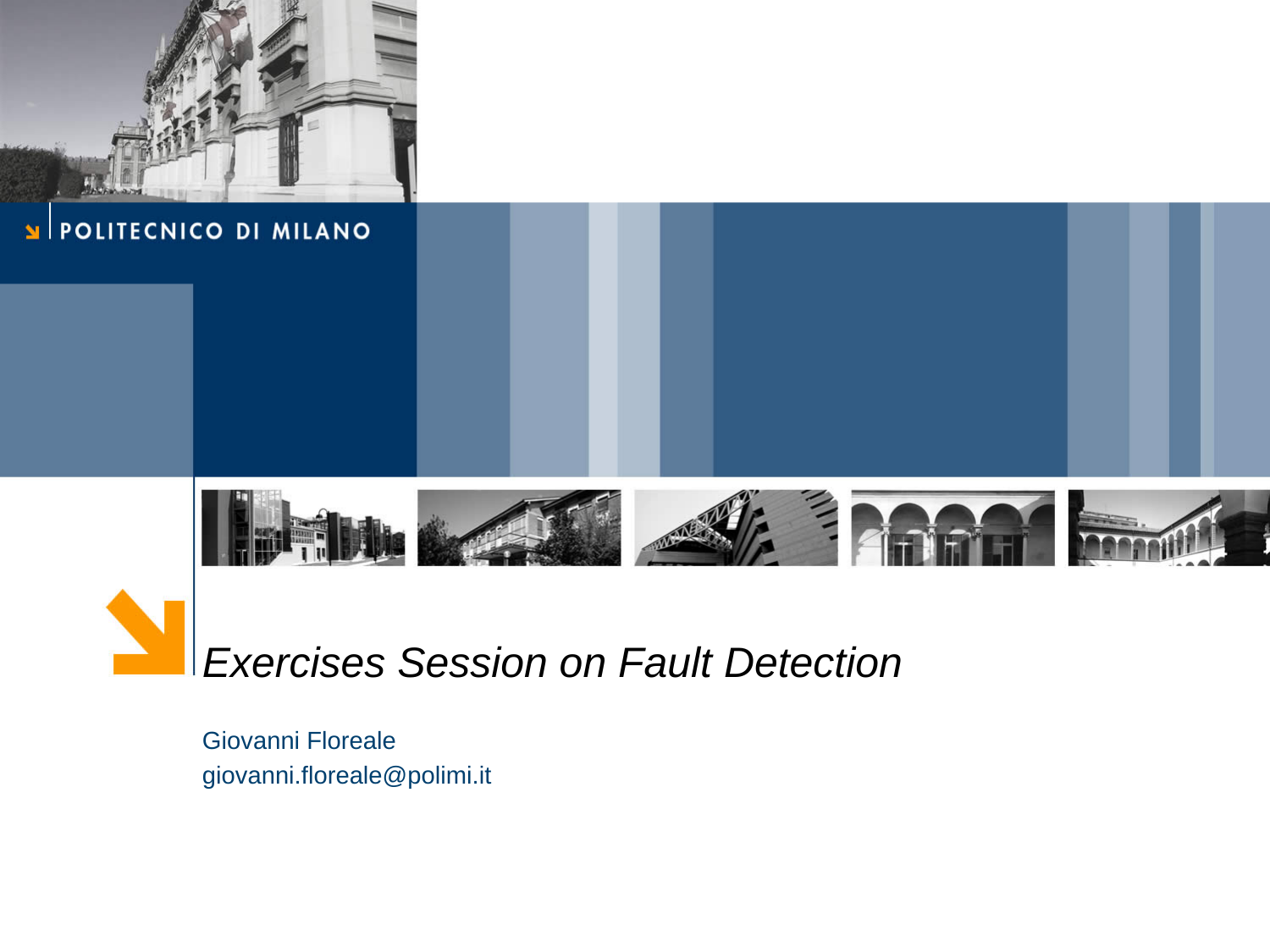

Exercises Session on Fault Detection

Giovanni Floreale
giovanni.floreale@polimi.it